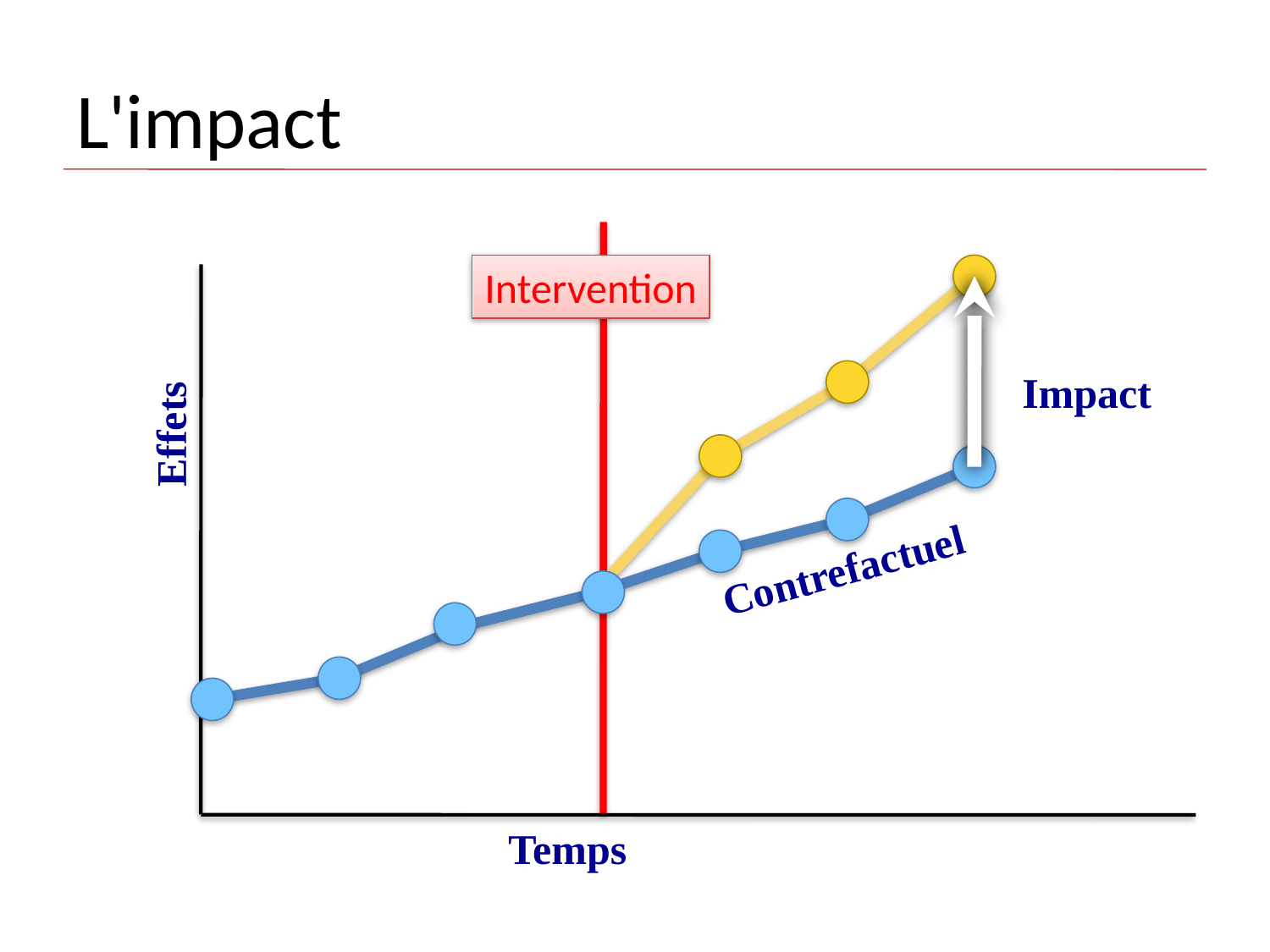

# L'impact
Intervention

Impact

Effets

Contrefactuel

Temps